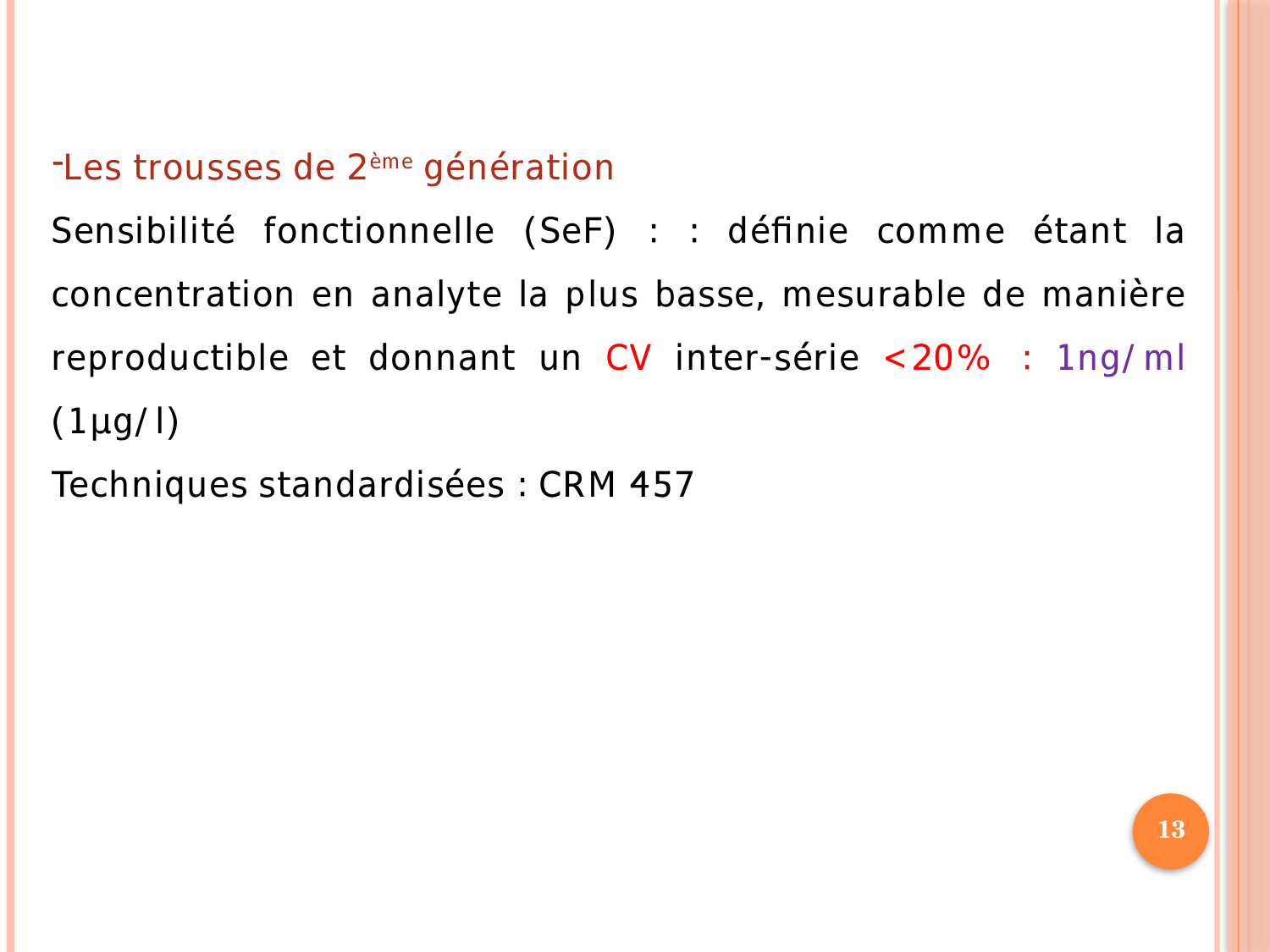

Les trousses de 2ème génération
Sensibilité fonctionnelle (SeF) : : définie comme étant la concentration en analyte la plus basse, mesurable de manière reproductible et donnant un CV inter-série <20% : 1ng/ml (1µg/l)
Techniques standardisées : CRM 457

13